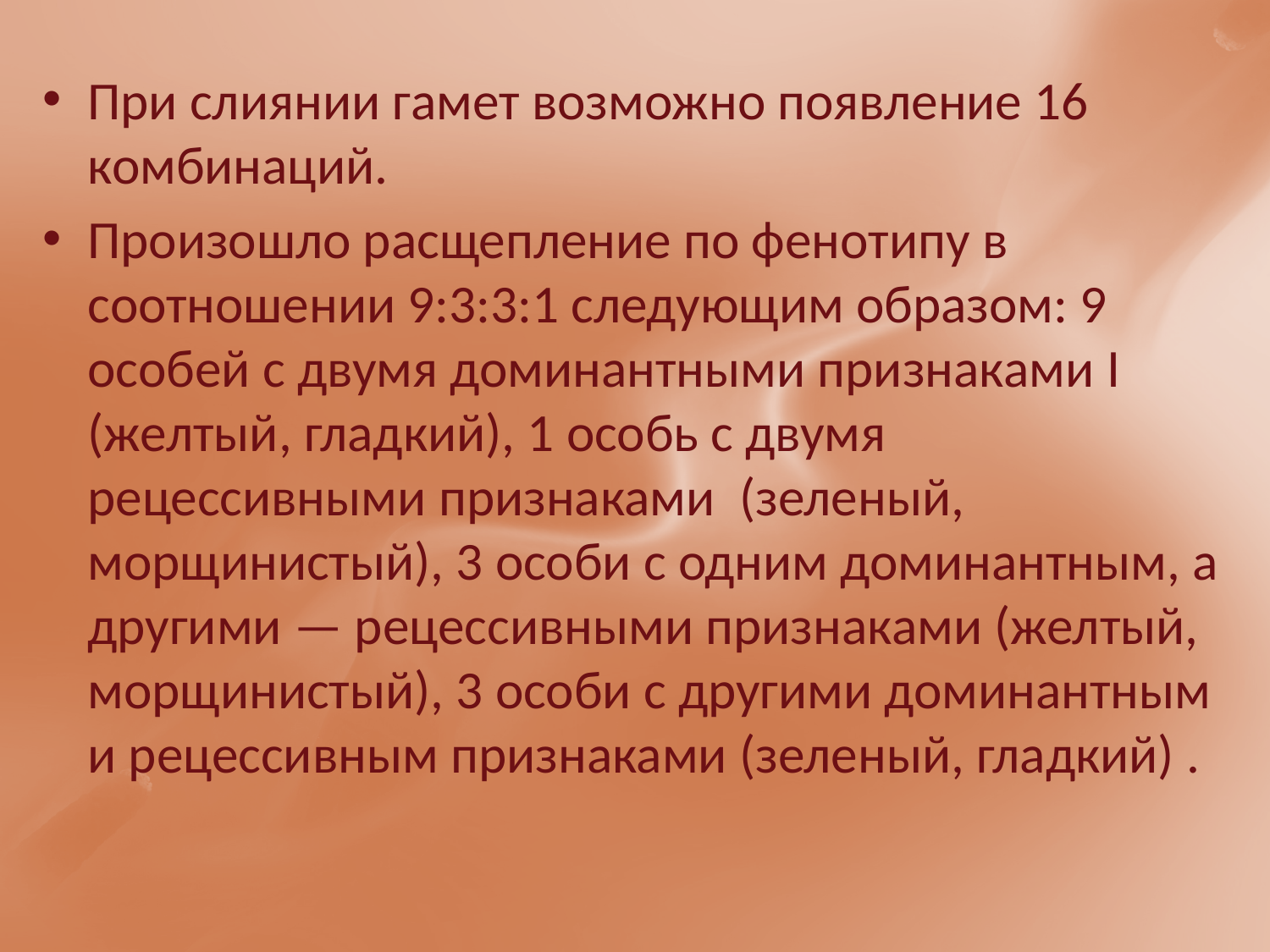

При слиянии гамет возможно появление 16 комбинаций.
Произошло расщепление по фенотипу в соотношении 9:3:3:1 следующим образом: 9 особей с двумя доминантными признаками I (желтый, гладкий), 1 особь с двумя рецессивными признаками  (зеленый, морщинистый), 3 особи с одним доминантным, а други­ми — рецессивными признаками (желтый, морщинистый), 3 особи с другими доминантным и рецессивным признаками (зеленый, гладкий) .